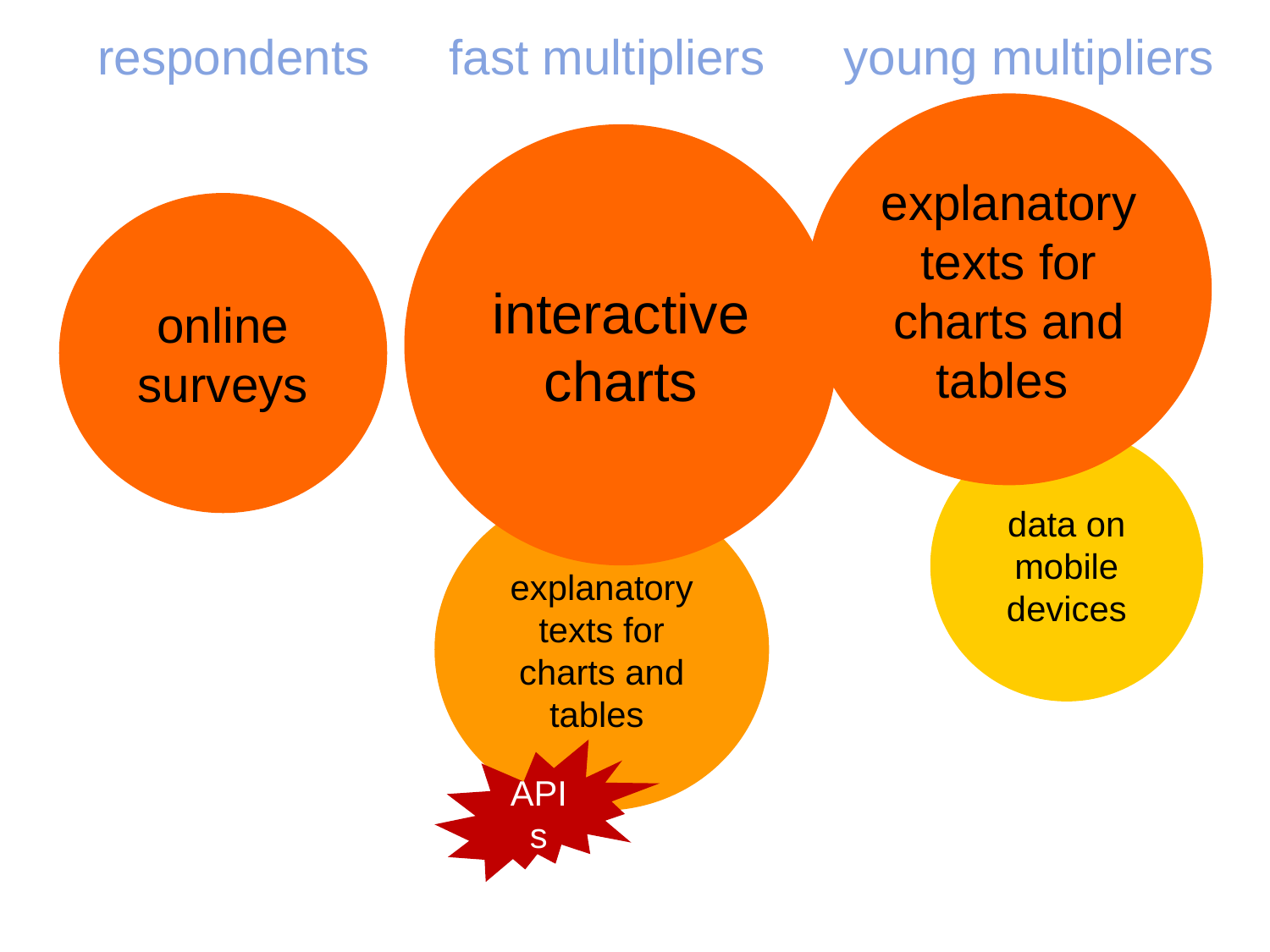

respondents
fast multipliers
young multipliers
explanatory texts for charts and tables
interactive charts
online surveys
data on mobile devices
explanatory texts for charts and tables
APIs